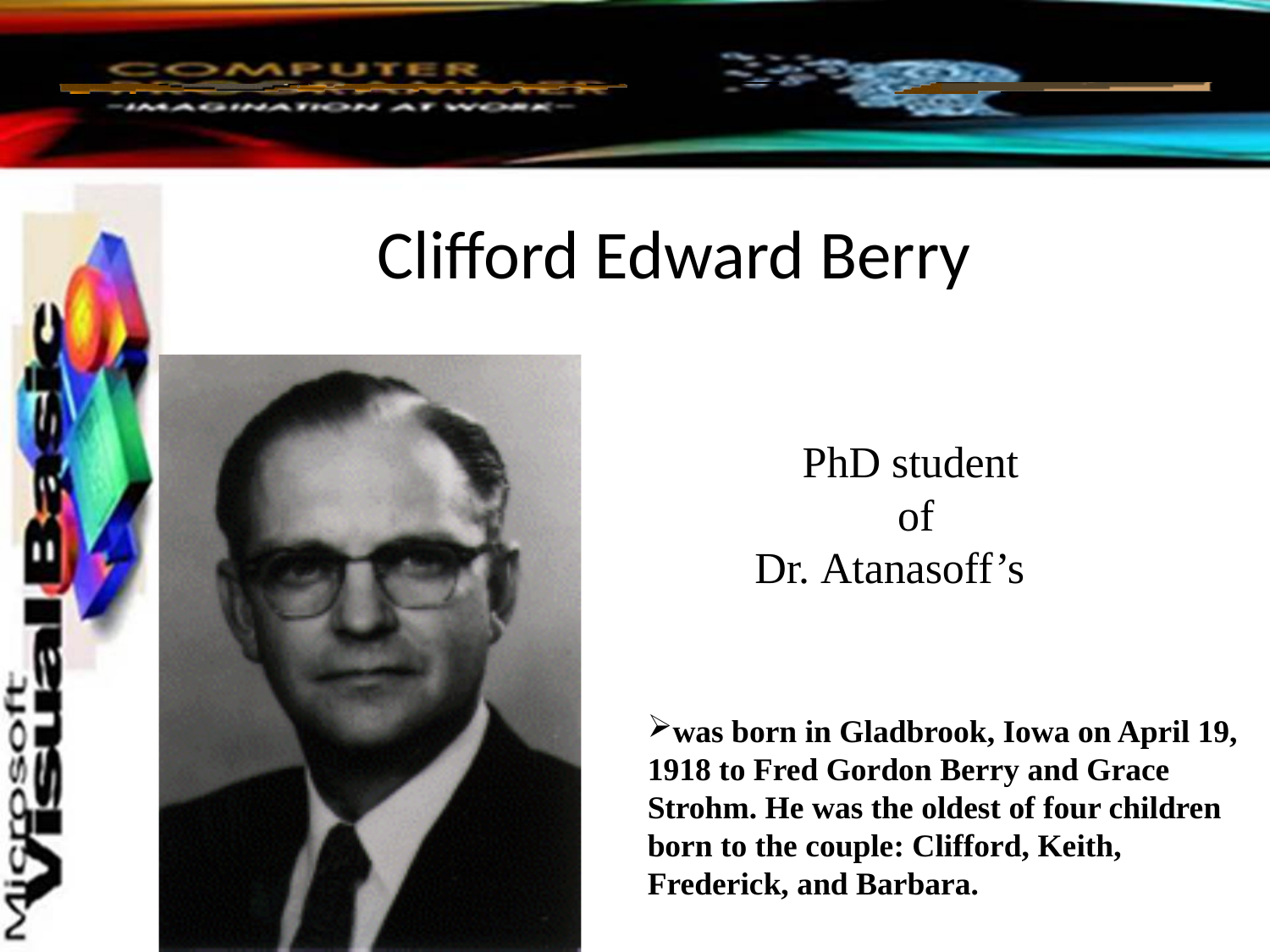

# Clifford Edward Berry

PhD student  of
Dr. Atanasoff’s
was born in Gladbrook, Iowa on April 19, 1918 to Fred Gordon Berry and Grace Strohm. He was the oldest of four children born to the couple: Clifford, Keith, Frederick, and Barbara.